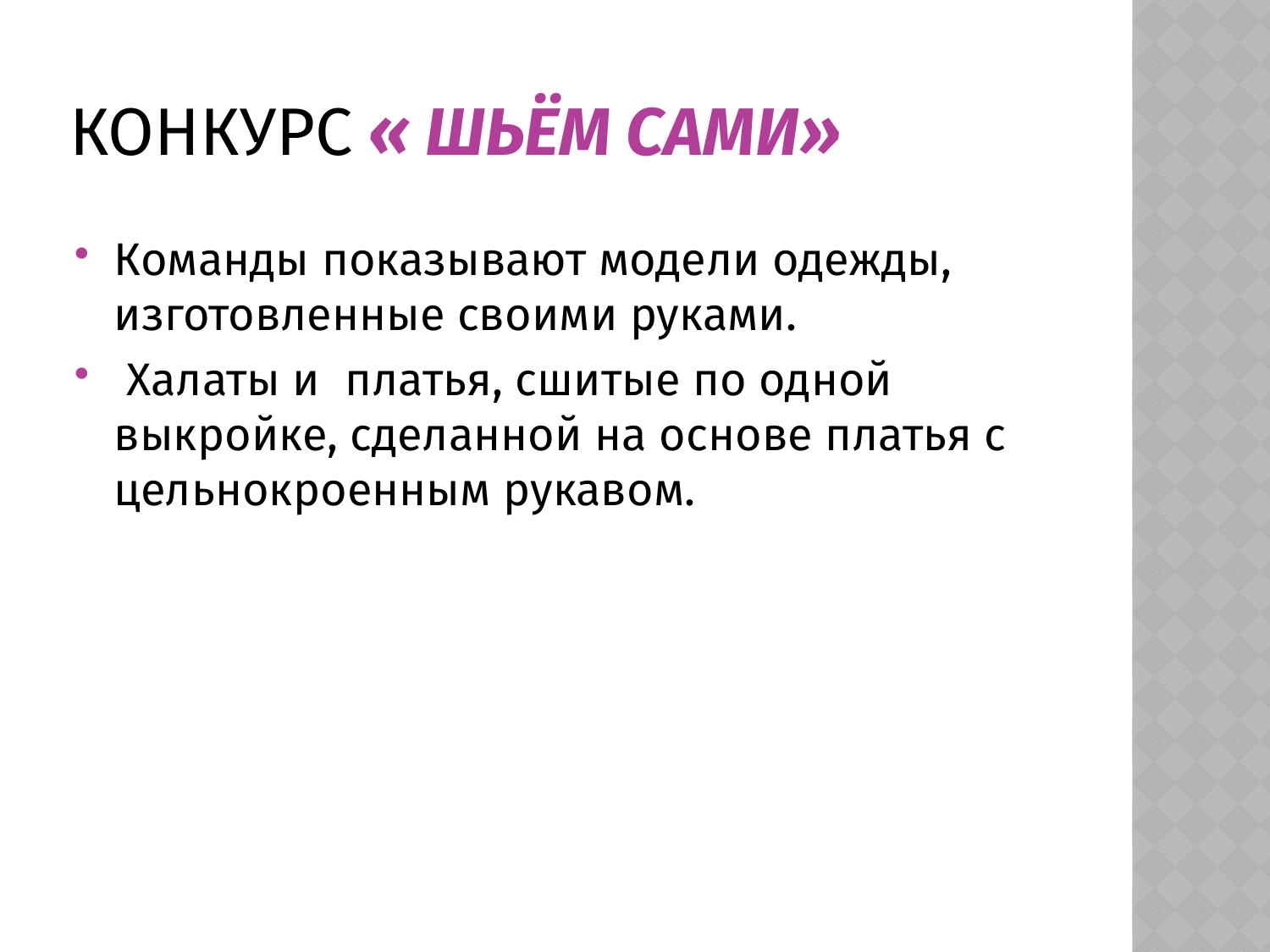

# Конкурс « Шьём сами»
Команды показывают модели одежды, изготовленные своими руками.
 Халаты и  платья, сшитые по одной выкройке, сделанной на основе платья с цельнокроенным рукавом.